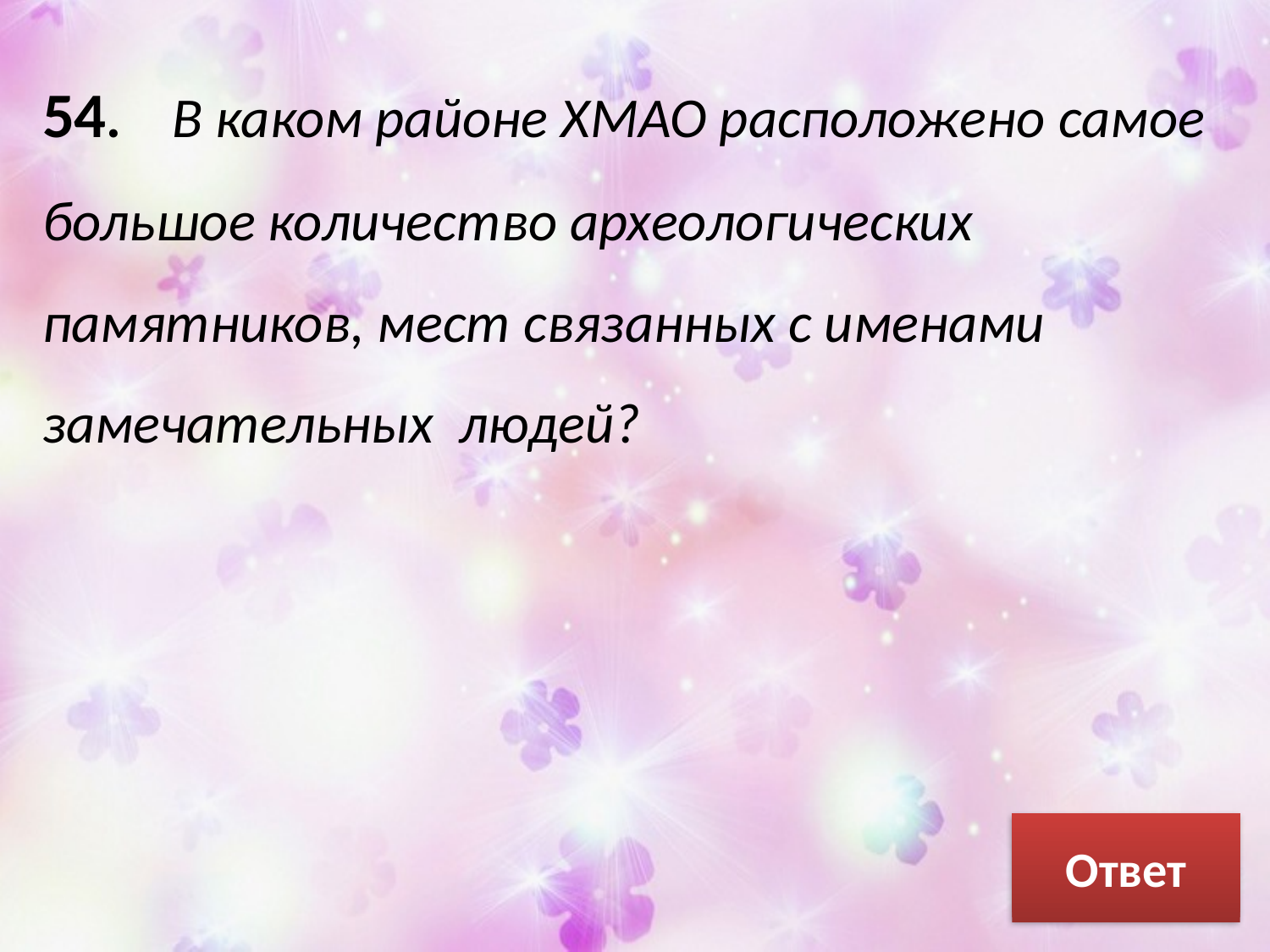

54.    В каком районе ХМАО расположено самое большое количество археологических памятников, мест связанных с именами замечательных  людей?
Ответ